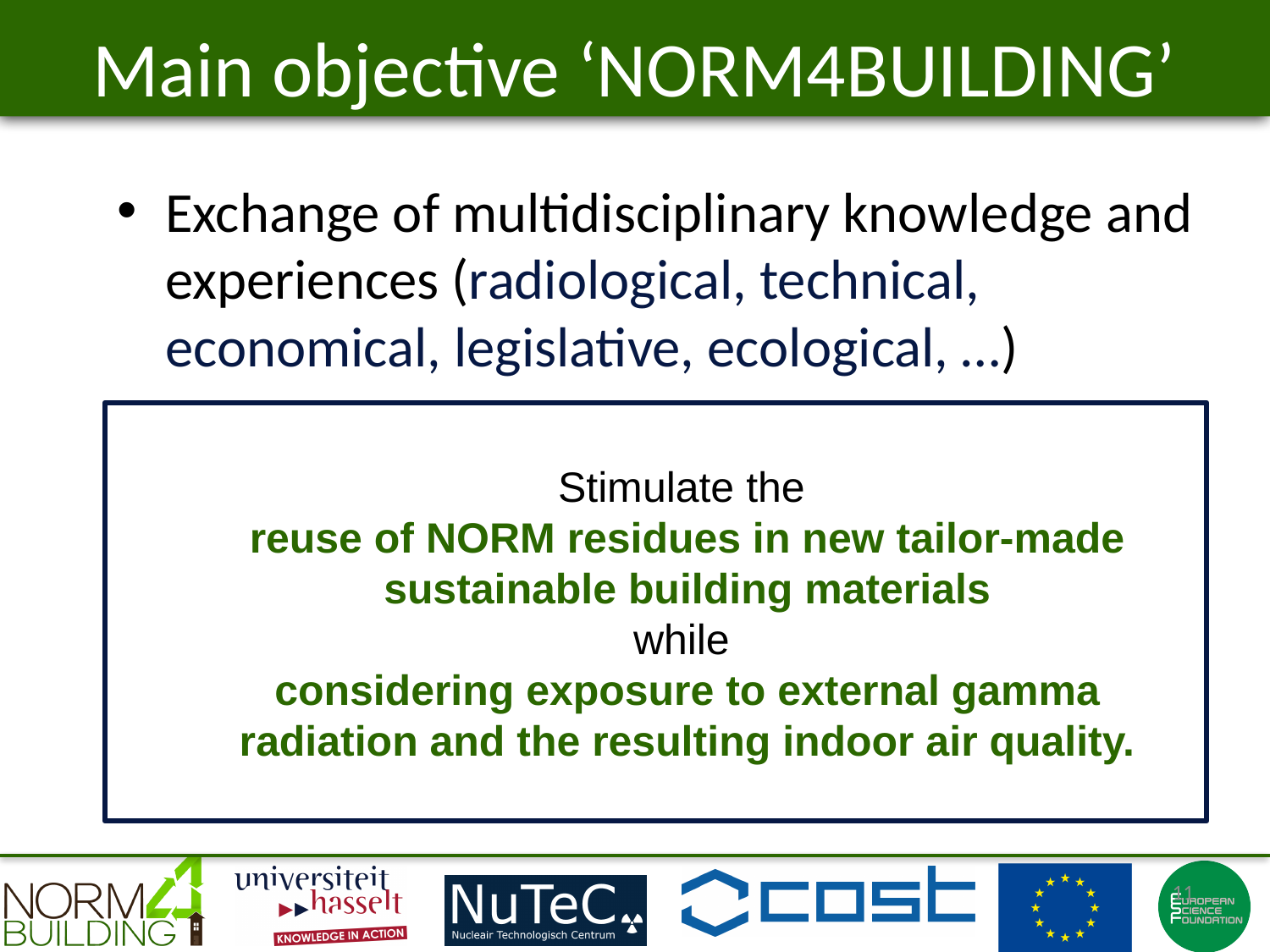

# Main objective ‘NORM4BUILDING’
Exchange of multidisciplinary knowledge and experiences (radiological, technical, economical, legislative, ecological, …)

Stimulate the
reuse of NORM residues in new tailor-made sustainable building materials
while
considering exposure to external gamma radiation and the resulting indoor air quality.

11